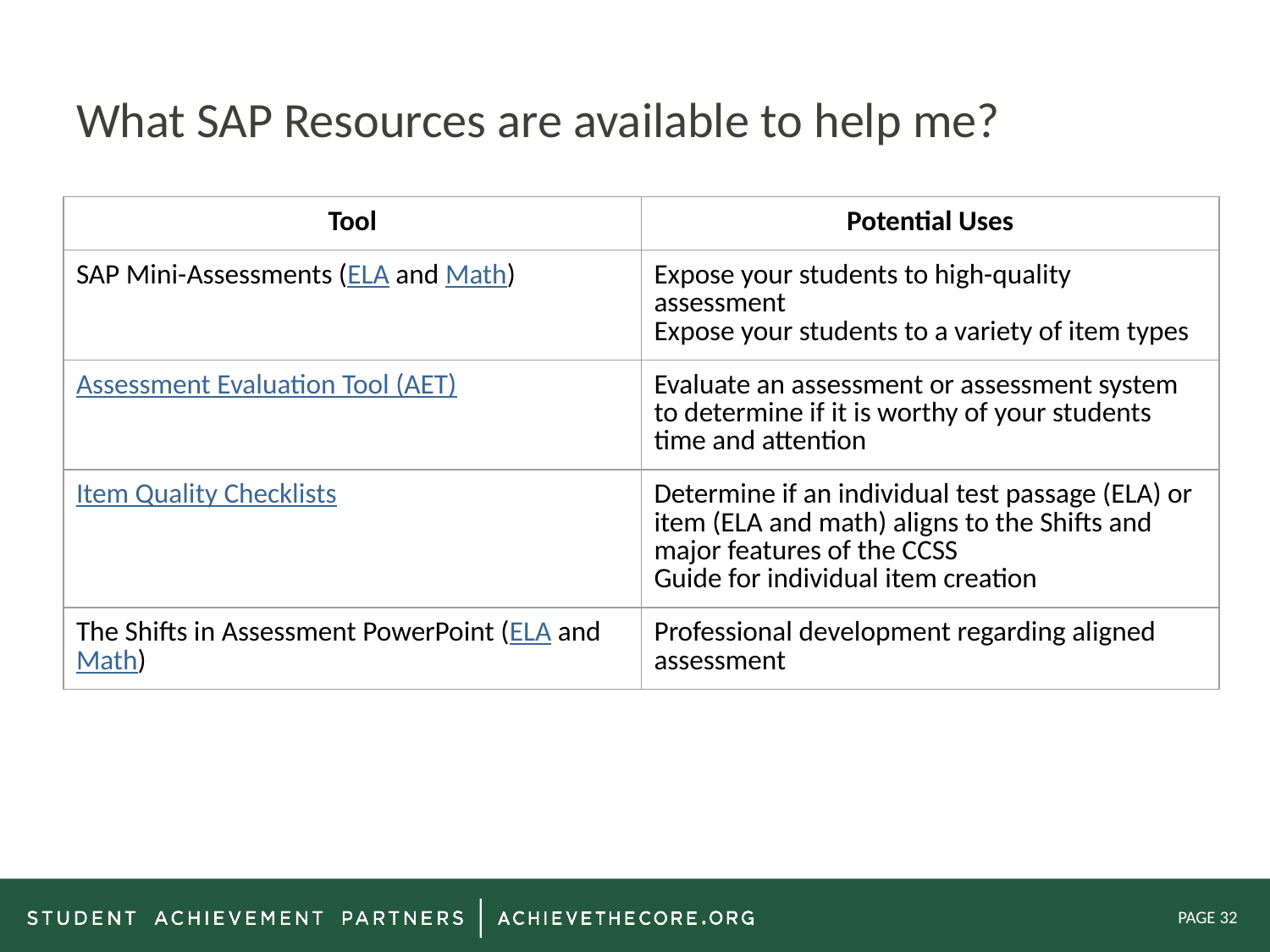

# What SAP Resources are available to help me?
| Tool | Potential Uses |
| --- | --- |
| SAP Mini-Assessments (ELA and Math) | Expose your students to high-quality assessment Expose your students to a variety of item types |
| Assessment Evaluation Tool (AET) | Evaluate an assessment or assessment system to determine if it is worthy of your students time and attention |
| Item Quality Checklists | Determine if an individual test passage (ELA) or item (ELA and math) aligns to the Shifts and major features of the CCSS Guide for individual item creation |
| The Shifts in Assessment PowerPoint (ELA and Math) | Professional development regarding aligned assessment |